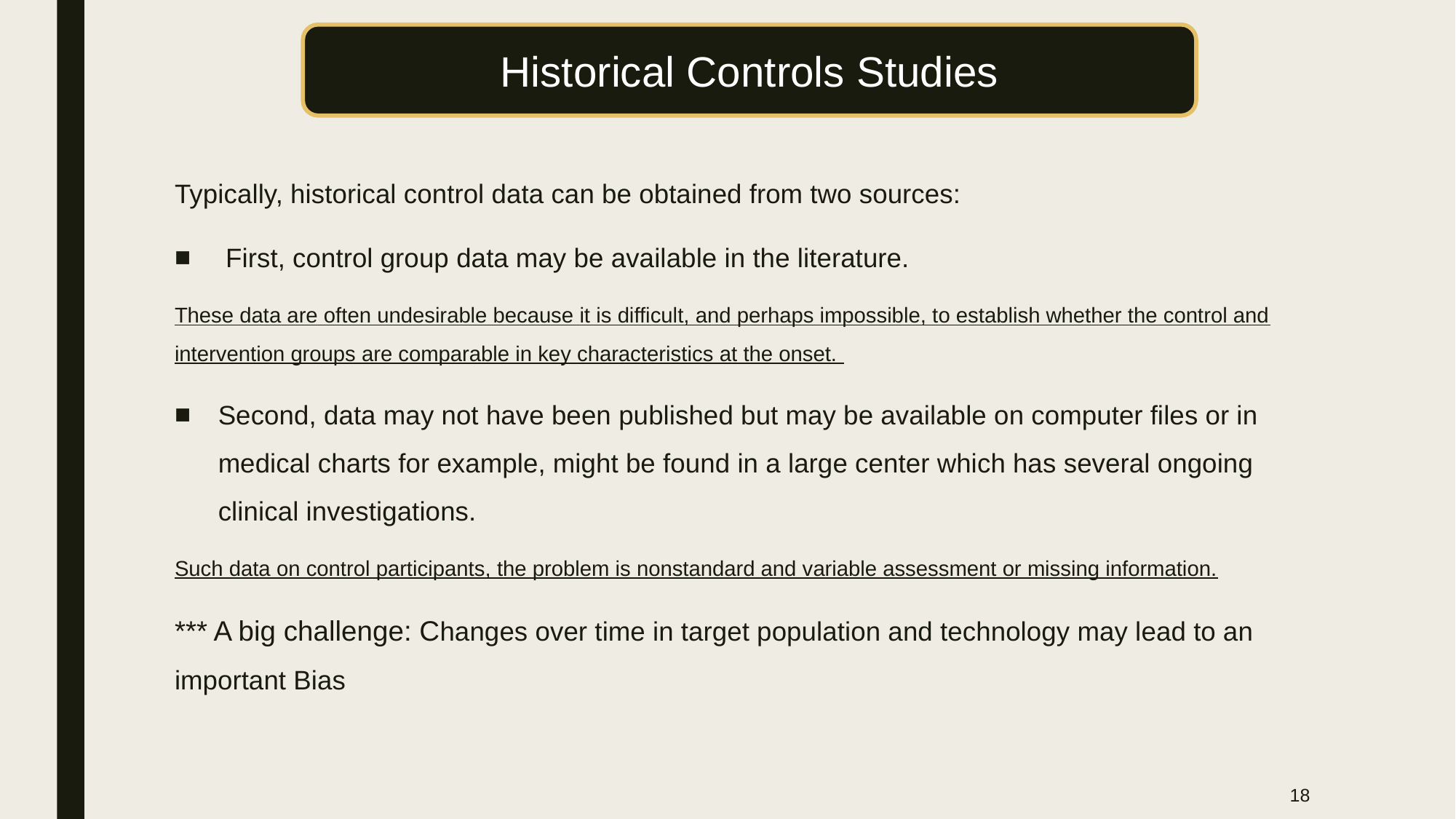

Historical Controls Studies
Typically, historical control data can be obtained from two sources:
 First, control group data may be available in the literature.
These data are often undesirable because it is difficult, and perhaps impossible, to establish whether the control and intervention groups are comparable in key characteristics at the onset.
Second, data may not have been published but may be available on computer files or in medical charts for example, might be found in a large center which has several ongoing clinical investigations.
Such data on control participants, the problem is nonstandard and variable assessment or missing information.
*** A big challenge: Changes over time in target population and technology may lead to an important Bias
18